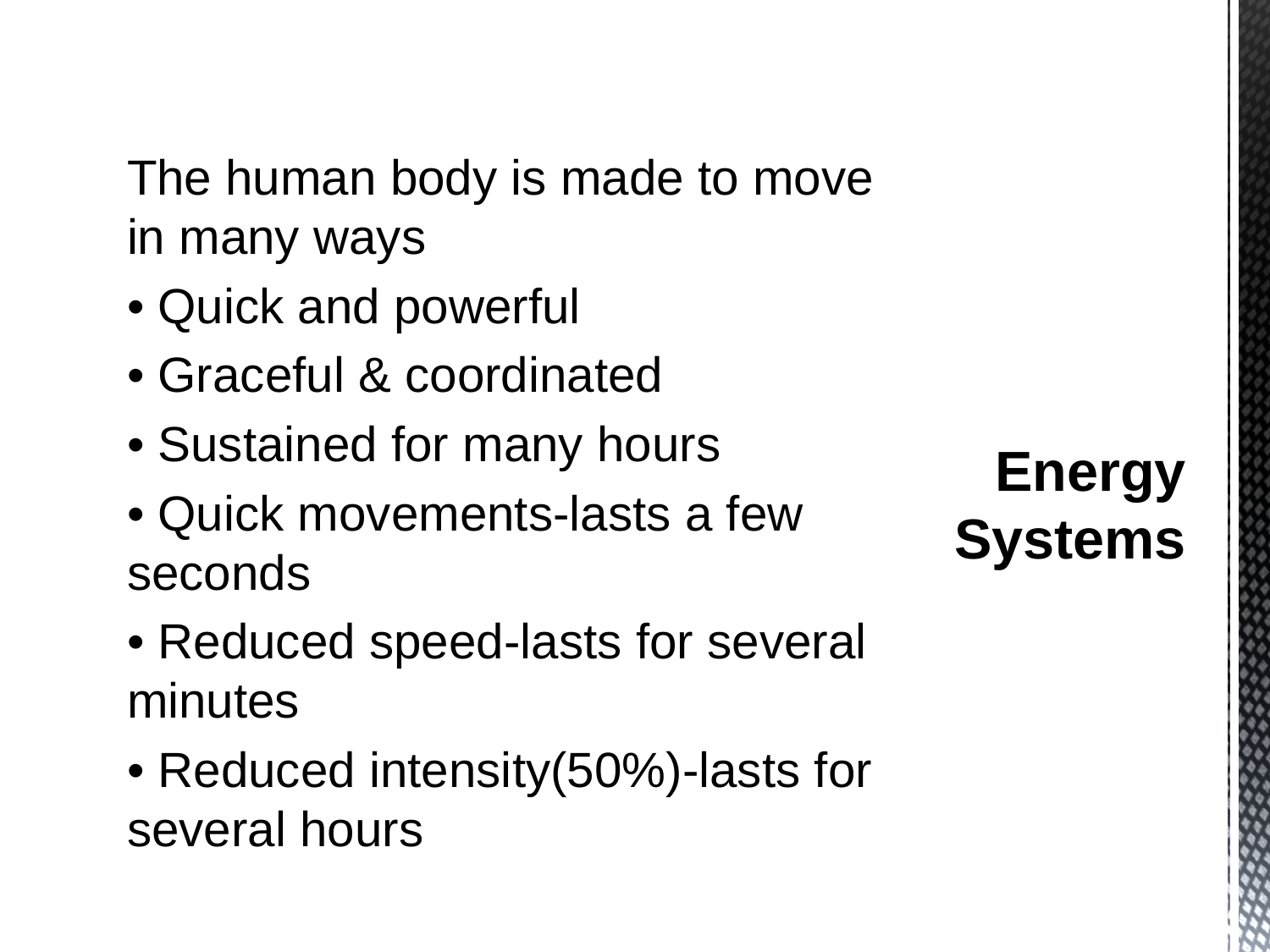

# Energy Systems
The human body is made to move in many ways
• Quick and powerful
• Graceful & coordinated
• Sustained for many hours
• Quick movements-lasts a few seconds
• Reduced speed-lasts for several minutes
• Reduced intensity(50%)-lasts for several hours